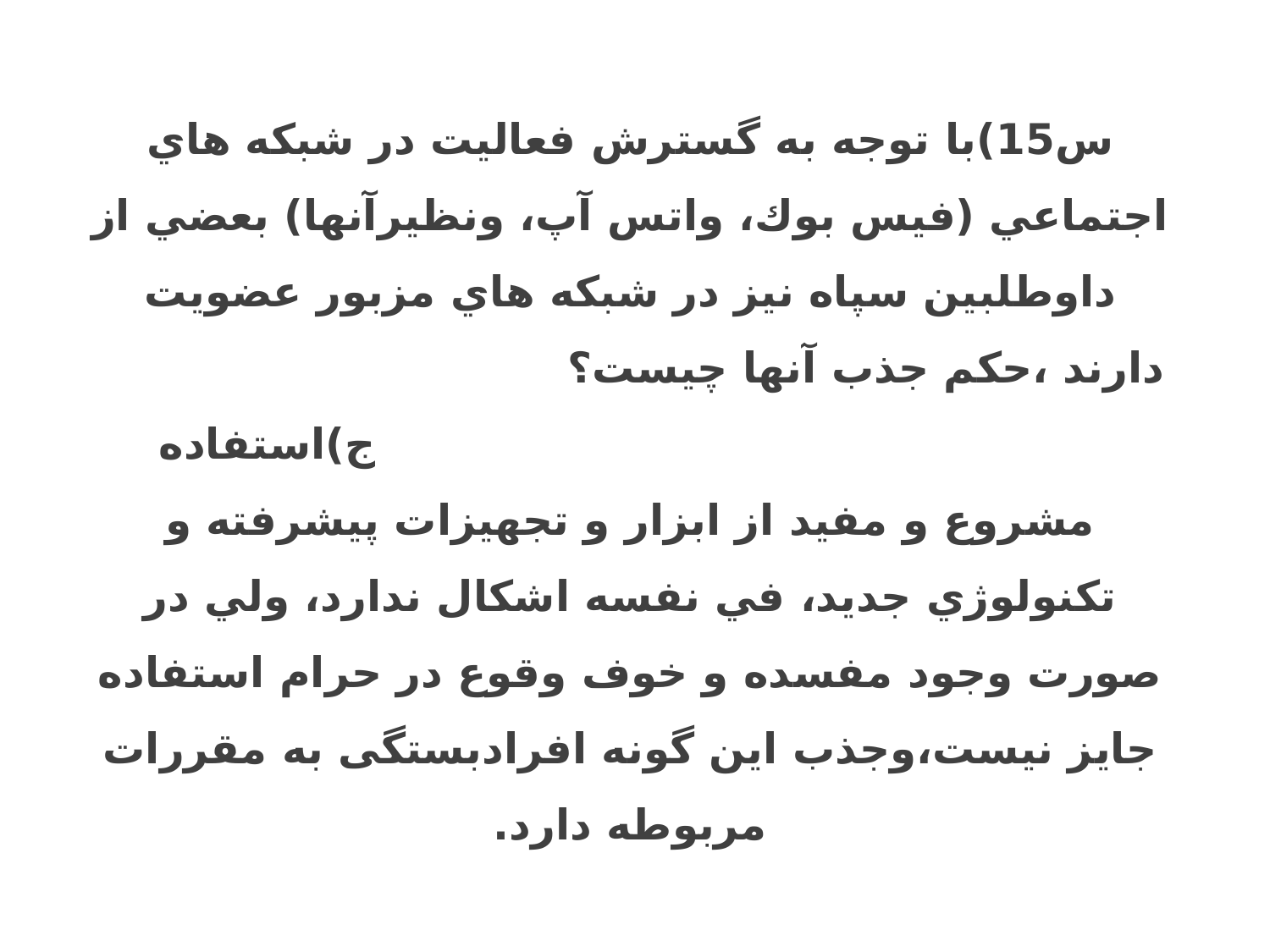

س15)با توجه به گسترش فعاليت در شبكه هاي اجتماعي (فيس بوك، واتس آپ، ونظیرآنها) بعضي از داوطلبين سپاه نيز در شبكه هاي مزبور عضويت دارند ،حکم جذب آنها چیست؟                                                                                  ج)استفاده مشروع و مفيد از ابزار و تجهيزات پيشرفته و تكنولوژي جديد، في نفسه اشكال ندارد، ولي در صورت وجود مفسده و خوف وقوع در حرام استفاده جايز نيست،وجذب این گونه افرادبستگی به مقررات مربوطه دارد.